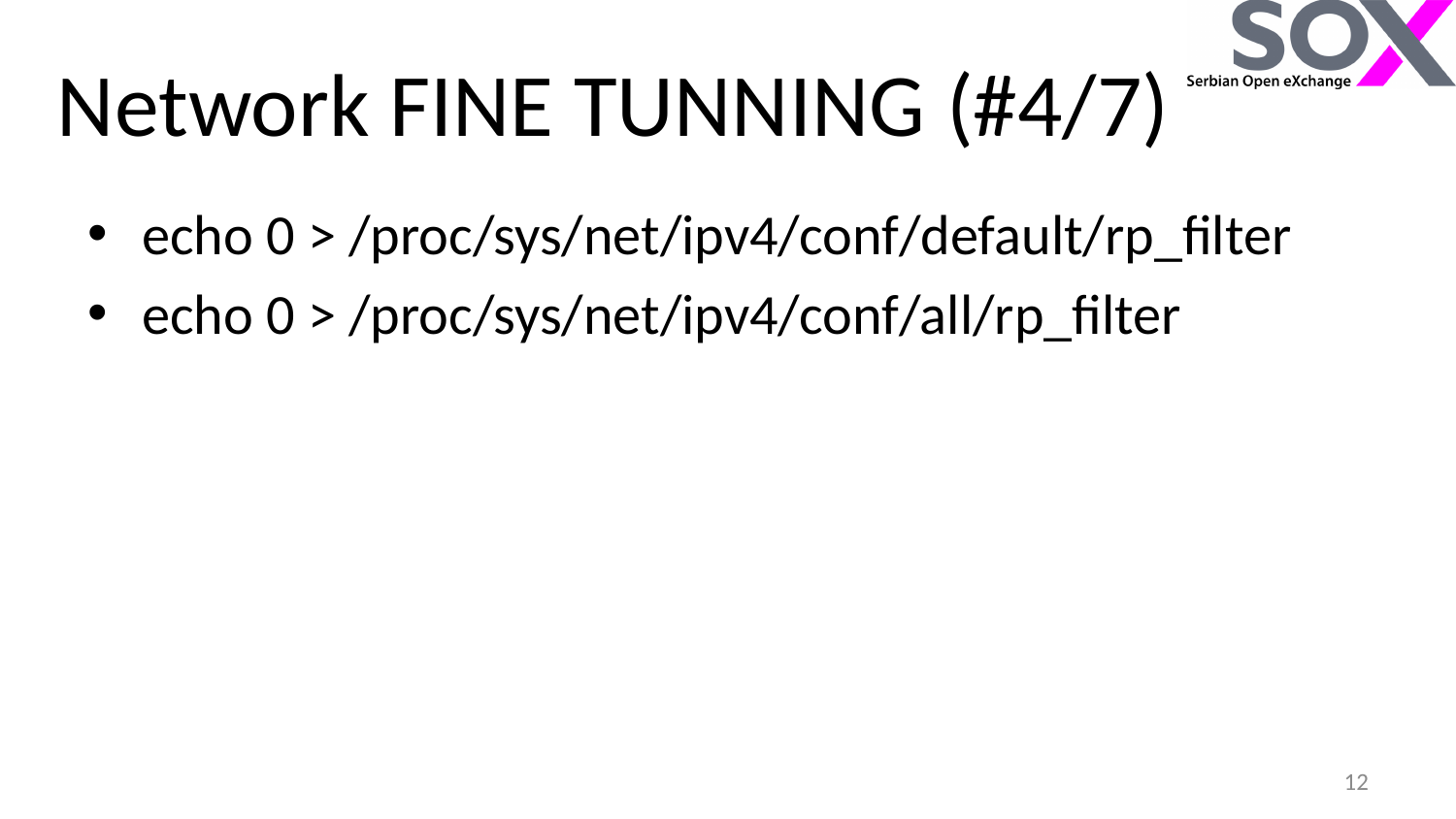

# Network FINE TUNNING (#4/7)
echo 0 > /proc/sys/net/ipv4/conf/default/rp_filter
echo 0 > /proc/sys/net/ipv4/conf/all/rp_filter

12